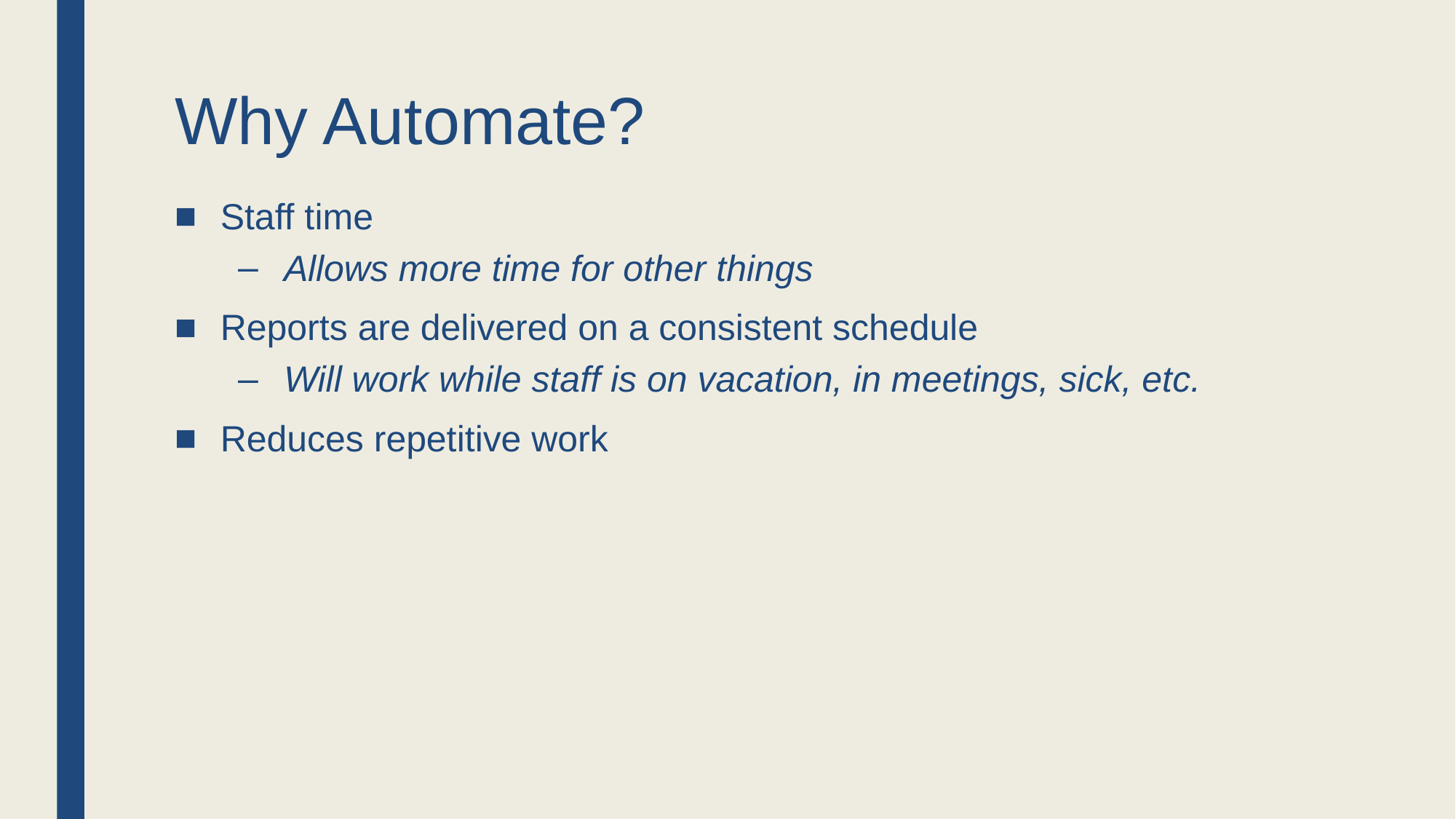

# Why Automate?
Staff time
Allows more time for other things
Reports are delivered on a consistent schedule
Will work while staff is on vacation, in meetings, sick, etc.
Reduces repetitive work